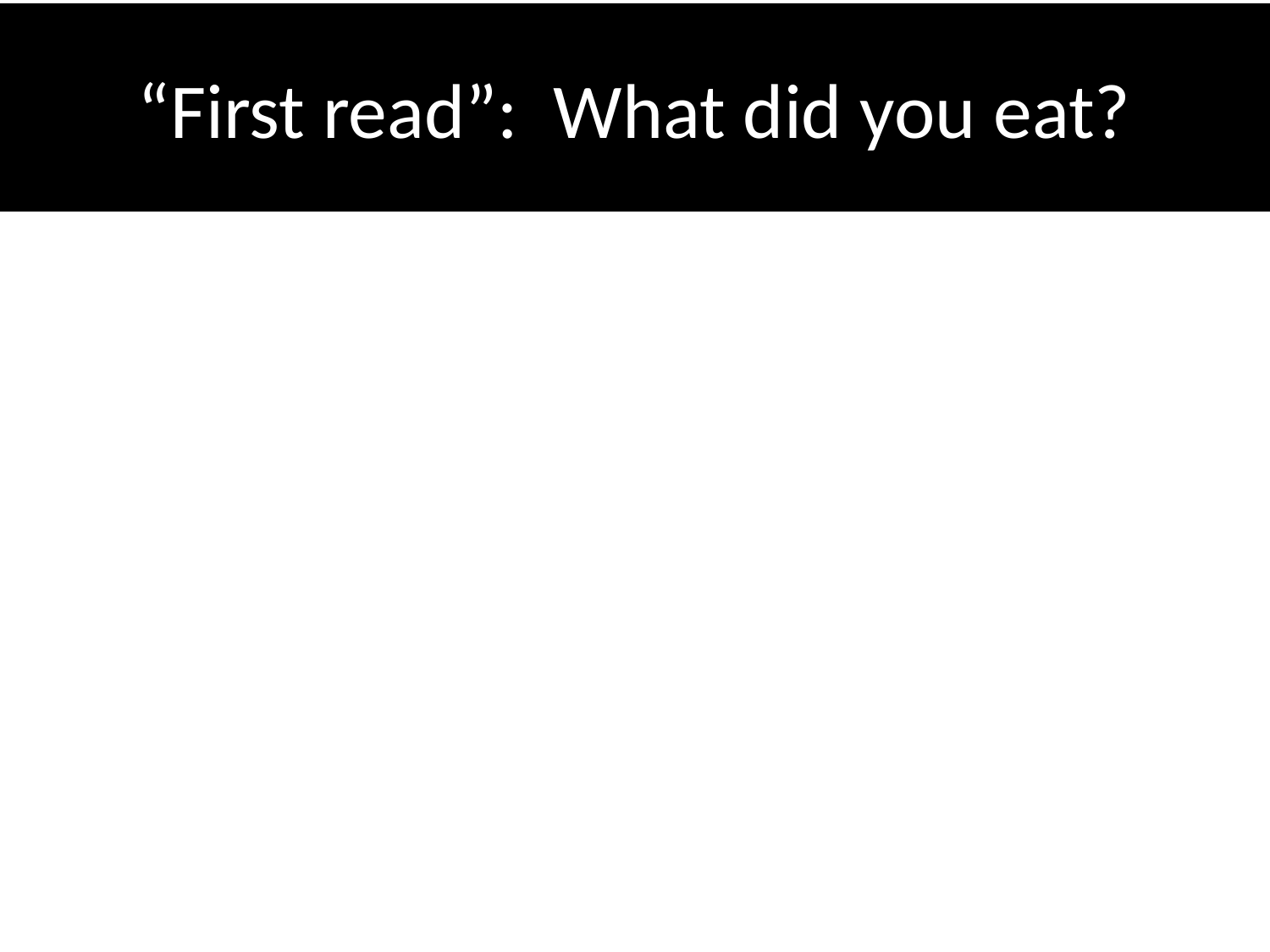

# “First read”:  What did you eat?